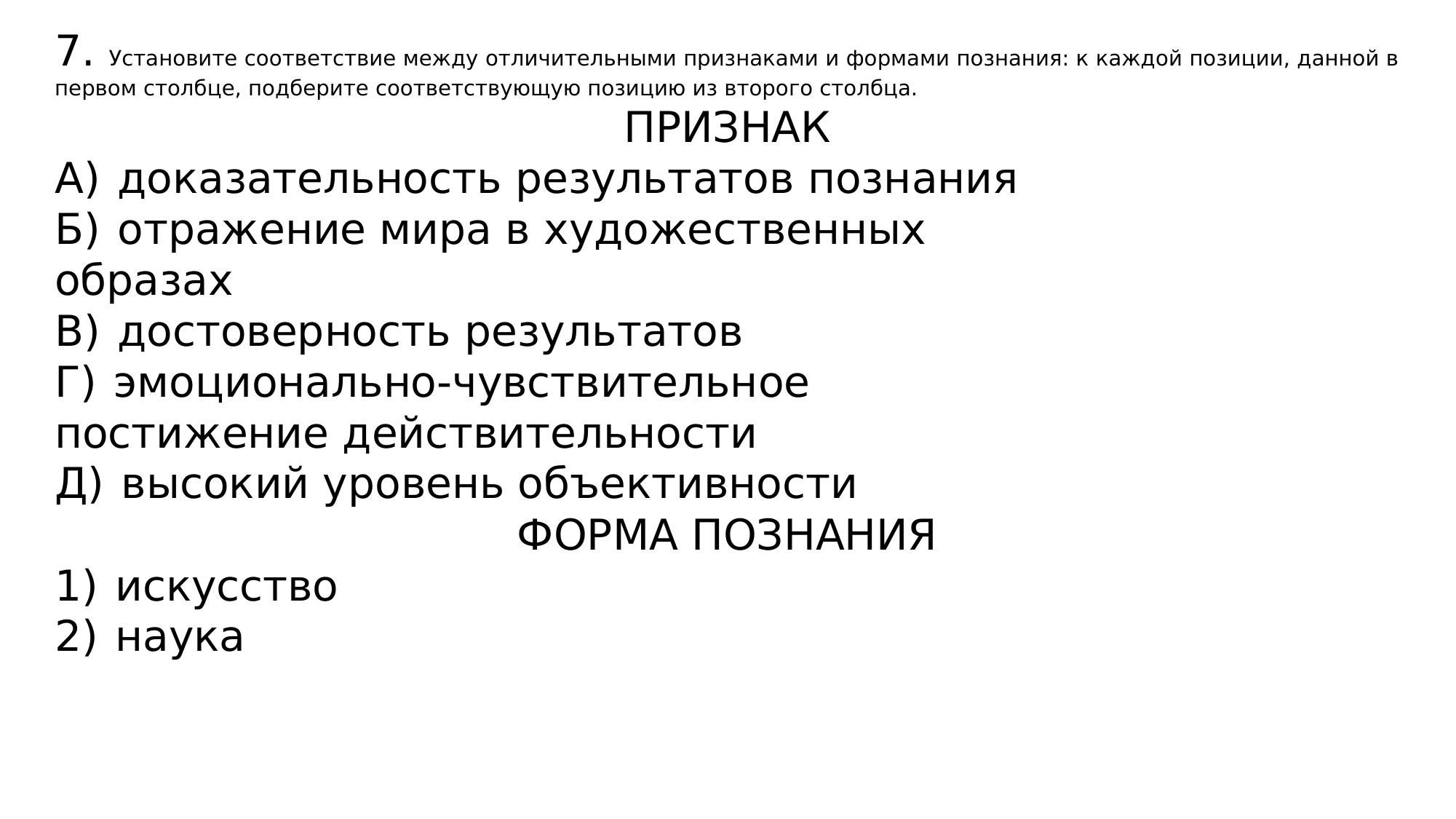

7. Установите соответствие между отличительными признаками и формами познания: к каждой позиции, данной в первом столбце, подберите соответствующую позицию из второго столбца.
ПРИЗНАК
А)  доказательность результатов познания
Б)  отражение мира в художественных
образах
В)  достоверность результатов
Г)  эмоционально-чувствительное
постижение действительности
Д)  высокий уровень объективности
ФОРМА ПОЗНАНИЯ
1)  искусство
2)  наука